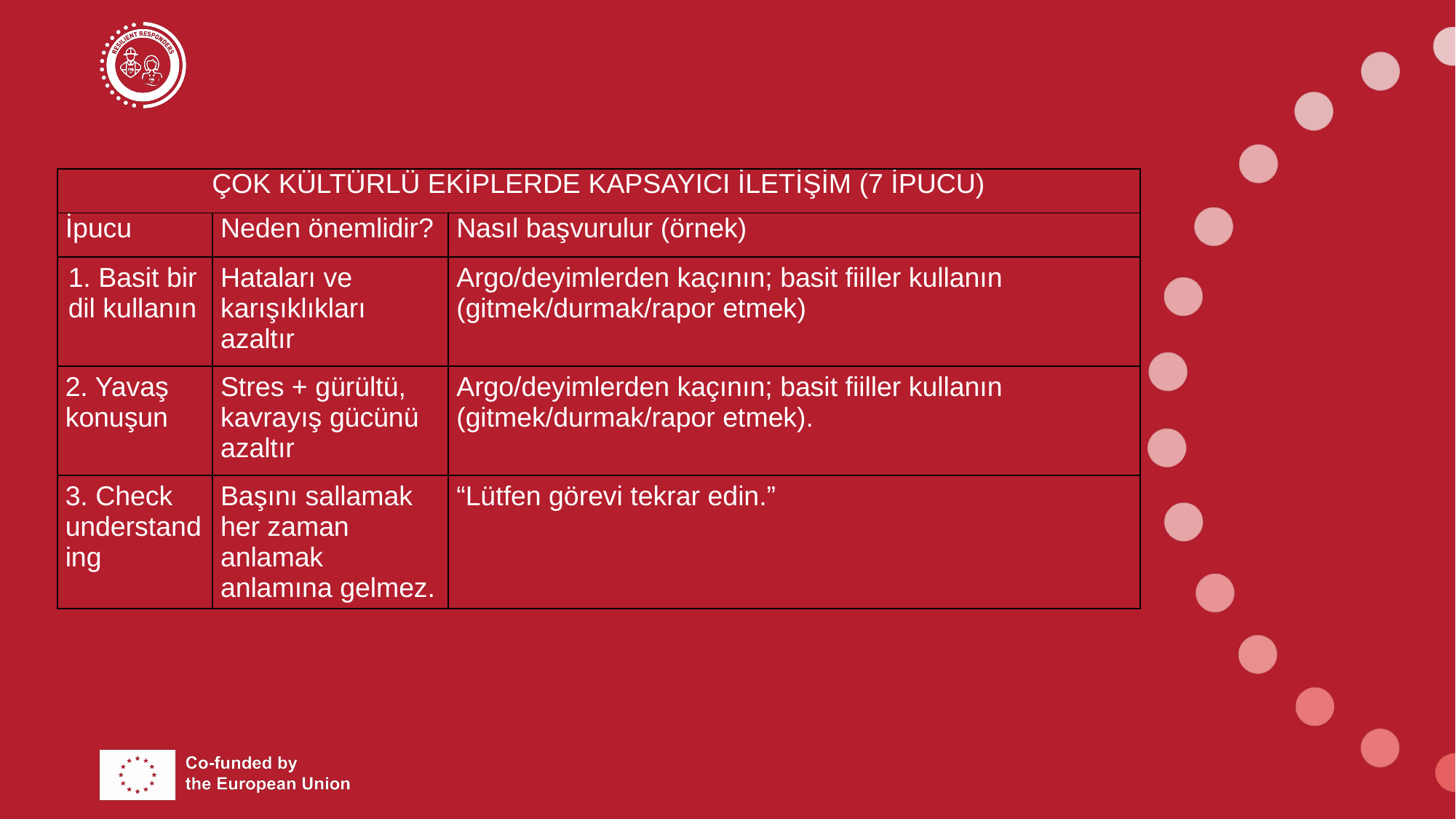

| ÇOK KÜLTÜRLÜ EKİPLERDE KAPSAYICI İLETİŞİM (7 İPUCU) |  |  |
| --- | --- | --- |
| İpucu | Neden önemlidir? | Nasıl başvurulur (örnek) |
| 1. Basit bir dil kullanın | Hataları ve karışıklıkları azaltır | Argo/deyimlerden kaçının; basit fiiller kullanın (gitmek/durmak/rapor etmek) |
| 2. Yavaş konuşun | Stres + gürültü, kavrayış gücünü azaltır | Argo/deyimlerden kaçının; basit fiiller kullanın (gitmek/durmak/rapor etmek). |
| 3. Check understanding | Başını sallamak her zaman anlamak anlamına gelmez. | “Lütfen görevi tekrar edin.” |